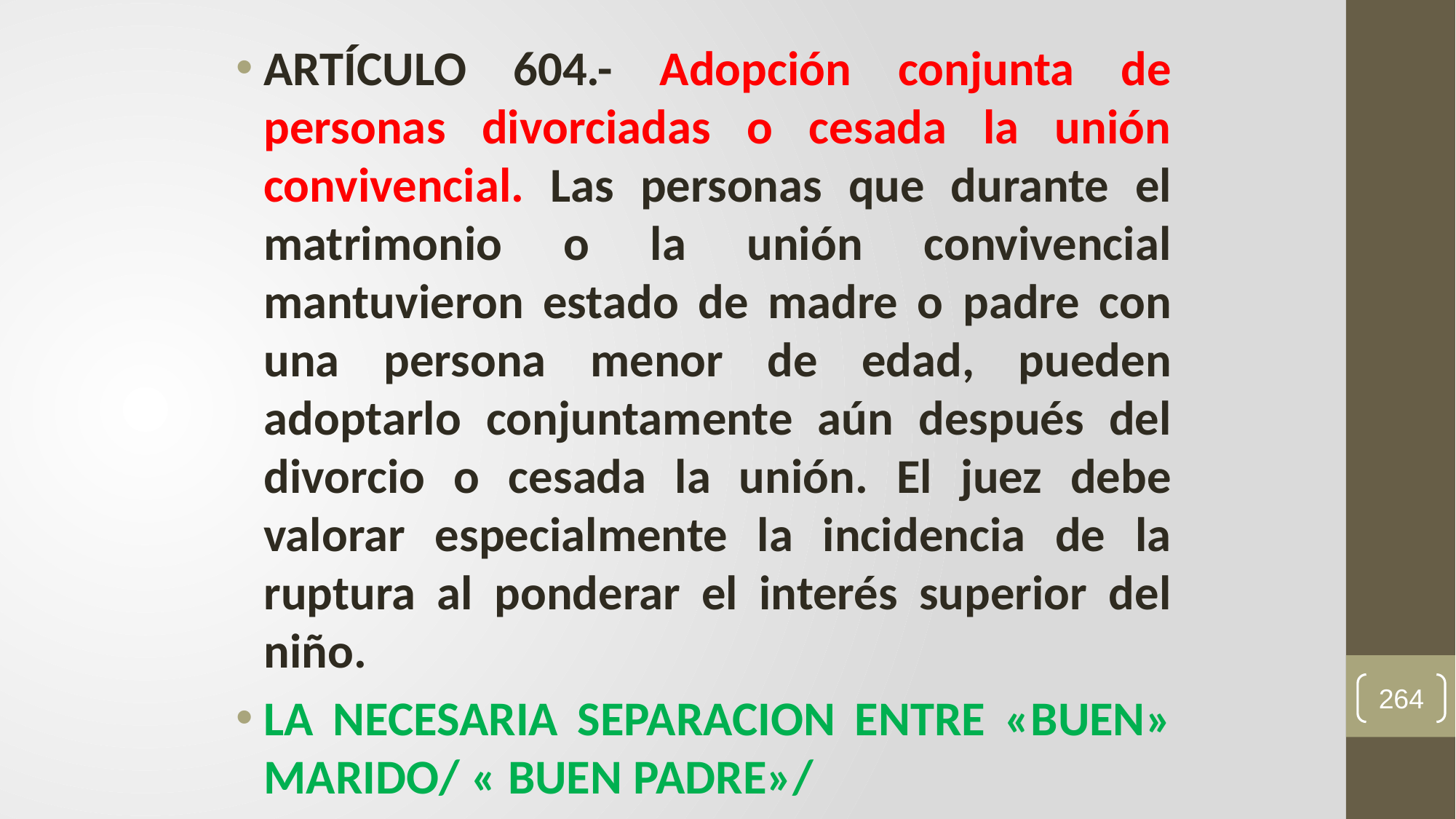

ARTÍCULO 604.- Adopción conjunta de personas divorciadas o cesada la unión convivencial. Las personas que durante el matrimonio o la unión convivencial mantuvieron estado de madre o padre con una persona menor de edad, pueden adoptarlo conjuntamente aún después del divorcio o cesada la unión. El juez debe valorar especialmente la incidencia de la ruptura al ponderar el interés superior del niño.
LA NECESARIA SEPARACION ENTRE «BUEN» MARIDO/ « BUEN PADRE»/
264